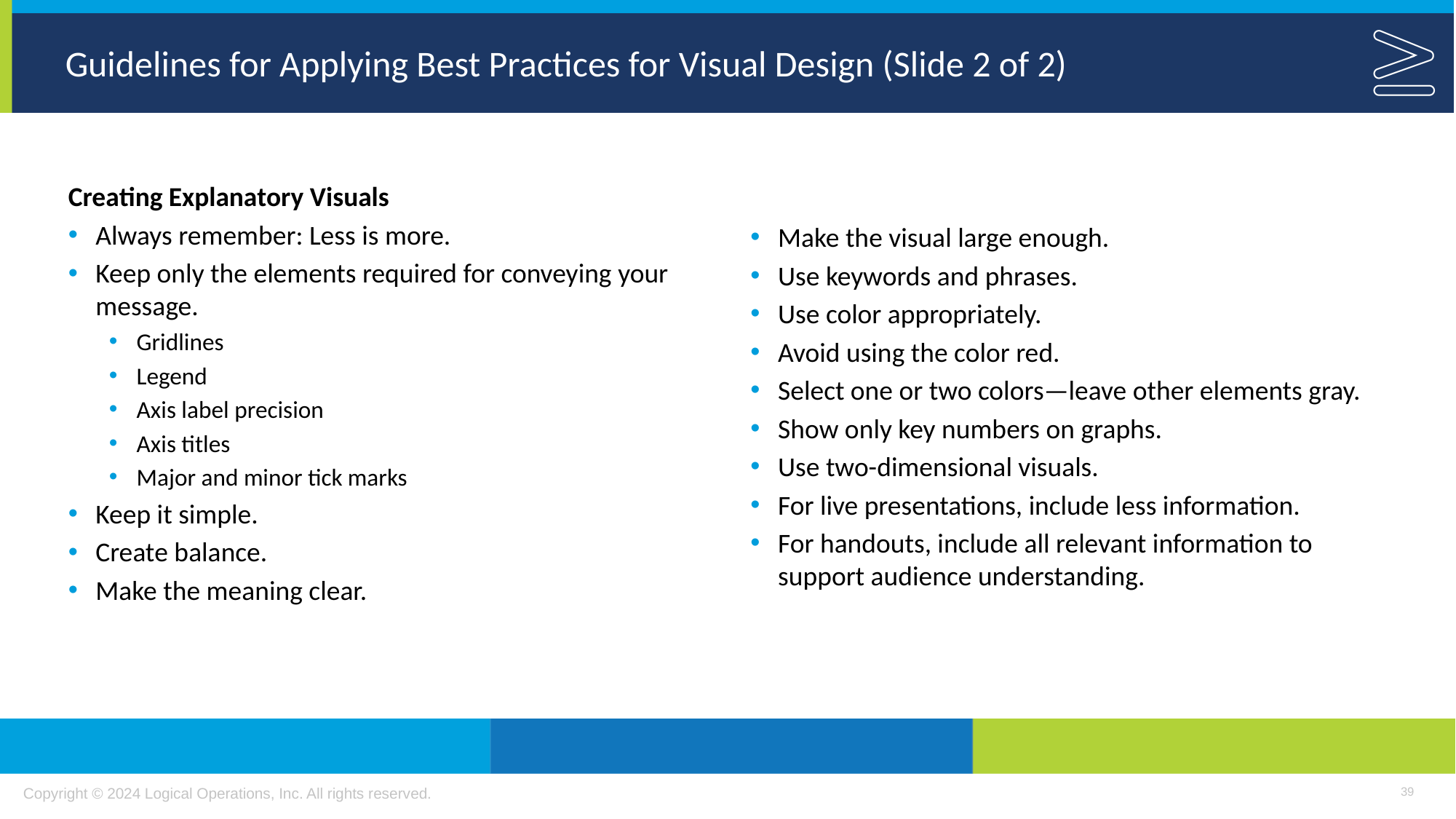

# Guidelines for Applying Best Practices for Visual Design (Slide 2 of 2)
Creating Explanatory Visuals
Always remember: Less is more.
Keep only the elements required for conveying your message.
Gridlines
Legend
Axis label precision
Axis titles
Major and minor tick marks
Keep it simple.
Create balance.
Make the meaning clear.

Make the visual large enough.
Use keywords and phrases.
Use color appropriately.
Avoid using the color red.
Select one or two colors—leave other elements gray.
Show only key numbers on graphs.
Use two-dimensional visuals.
For live presentations, include less information.
For handouts, include all relevant information to support audience understanding.

39